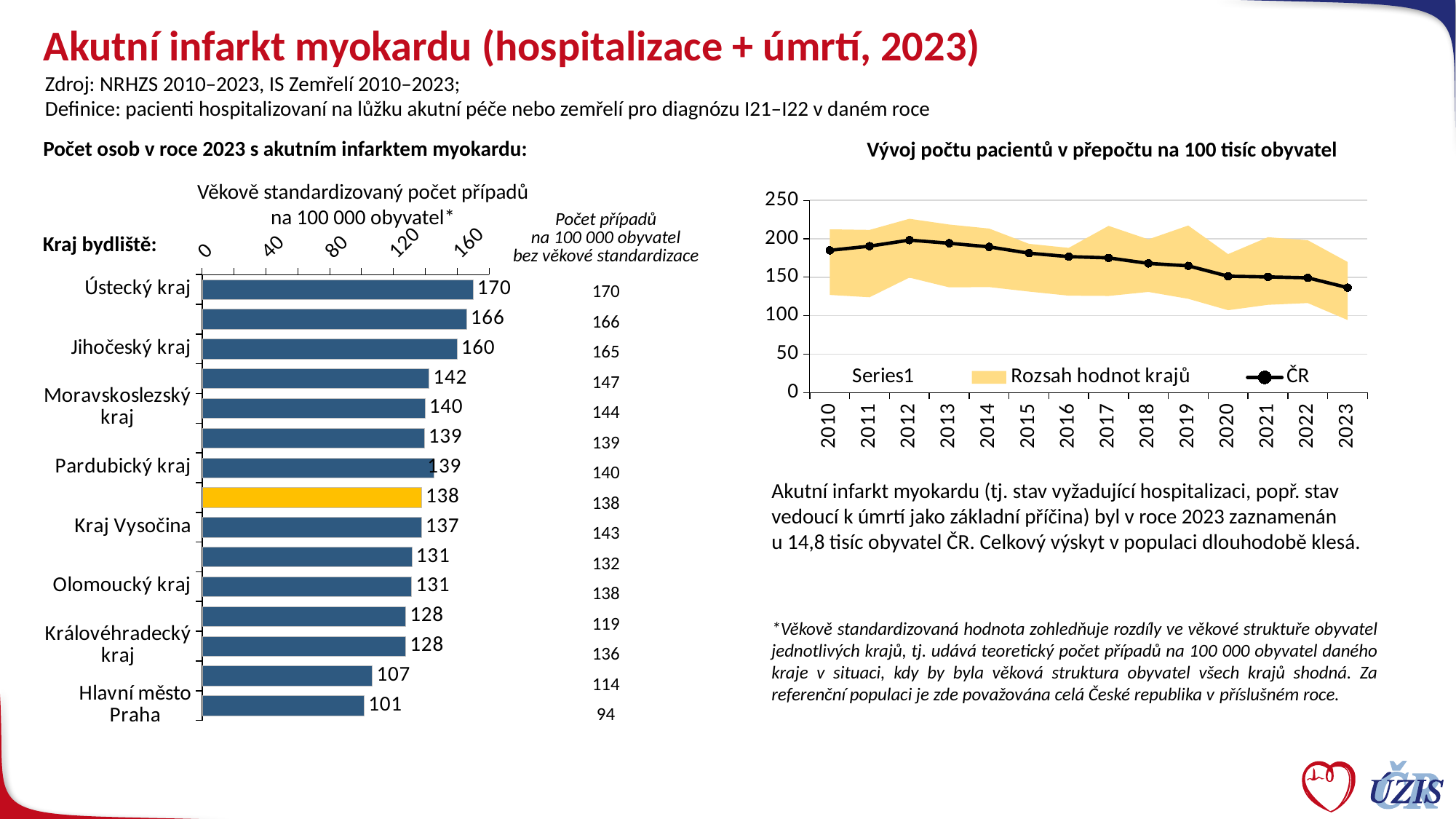

# Akutní infarkt myokardu (hospitalizace + úmrtí, 2023)
Zdroj: NRHZS 2010–2023, IS Zemřelí 2010–2023;
Definice: pacienti hospitalizovaní na lůžku akutní péče nebo zemřelí pro diagnózu I21–I22 v daném roce
Počet osob v roce 2023 s akutním infarktem myokardu:
Vývoj počtu pacientů v přepočtu na 100 tisíc obyvatel
Věkově standardizovaný počet případů
na 100 000 obyvatel*

### Chart

| Category |  | Rozsah hodnot krajů |  | ČR |
|---|---|---|---|---|
| 2010 | 127.0246044262083 | 85.23104292216374 | None | 184.94383558739278 |
| 2011 | 123.9960159716562 | 87.51289964021784 | None | 190.40320589230566 |
| 2012 | 149.55435215225597 | 76.39544640814054 | None | 198.23420925075214 |
| 2013 | 136.89363910530687 | 81.59187767679828 | None | 194.1922336616553 |
| 2014 | 137.24197190416243 | 76.06073334841668 | None | 189.48609201728908 |
| 2015 | 131.4052120107057 | 62.0228357379026 | None | 181.28715874563287 |
| 2016 | 126.10667446092341 | 62.0228357379026 | None | 176.7770748046148 |
| 2017 | 125.6845806705354 | 91.07769826017415 | None | 175.19197743128444 |
| 2018 | 130.9625826682089 | 68.22199038091448 | None | 167.9773922192119 |
| 2019 | 122.02437294297698 | 95.15736663308971 | None | 164.8276873024008 |
| 2020 | 107.212387513637 | 72.85760962058737 | None | 151.31556505489874 |
| 2021 | 114.19119567730688 | 87.80774743128073 | None | 150.41639486327296 |
| 2022 | 116.47975454022456 | 81.63019419367897 | None | 149.27363022993376 |
| 2023 | 94.45871114410586 | 75.41957562474256 | None | 136.506810891739 |

### Chart

| Category | Řada 1 | Řada 2 | Řada 3 |
|---|---|---|---|
| Ústecký kraj | 169.849087081252 | None | None |
| Liberecký kraj | 165.66291900879068 | None | None |
| Jihočeský kraj | 159.70769918346576 | None | None |
| Karlovarský kraj | 142.26131819366233 | None | None |
| Moravskoslezský kraj | 139.6412897411675 | None | None |
| Plzeňský kraj | 139.20980201805358 | None | None |
| Pardubický kraj | 138.6383678287679 | None | 145.2852240224359 |
| Česká republika | 137.51593382171825 | None | None |
| Kraj Vysočina | 137.44261272186435 | None | None |
| Jihomoravský kraj | 131.49453506150476 | None | None |
| Olomoucký kraj | 131.40282411475414 | None | None |
| Středočeský kraj | 127.63233878477111 | None | None |
| Královéhradecký kraj | 127.57007661262034 | None | None |
| Zlínský kraj | 106.6946617050829 | None | None |
| Hlavní město Praha | 101.49642371145568 | None | None |
| Počet případů na 100 000 obyvatel bez věkové standardizace |
| --- |
| 170 |
| 166 |
| 165 |
| 147 |
| 144 |
| 139 |
| 140 |
| 138 |
| 143 |
| 132 |
| 138 |
| 119 |
| 136 |
| 114 |
| 94 |
Kraj bydliště:
Akutní infarkt myokardu (tj. stav vyžadující hospitalizaci, popř. stav vedoucí k úmrtí jako základní příčina) byl v roce 2023 zaznamenán u 14,8 tisíc obyvatel ČR. Celkový výskyt v populaci dlouhodobě klesá.
*Věkově standardizovaná hodnota zohledňuje rozdíly ve věkové struktuře obyvatel jednotlivých krajů, tj. udává teoretický počet případů na 100 000 obyvatel daného kraje v situaci, kdy by byla věková struktura obyvatel všech krajů shodná. Za referenční populaci je zde považována celá České republika v příslušném roce.